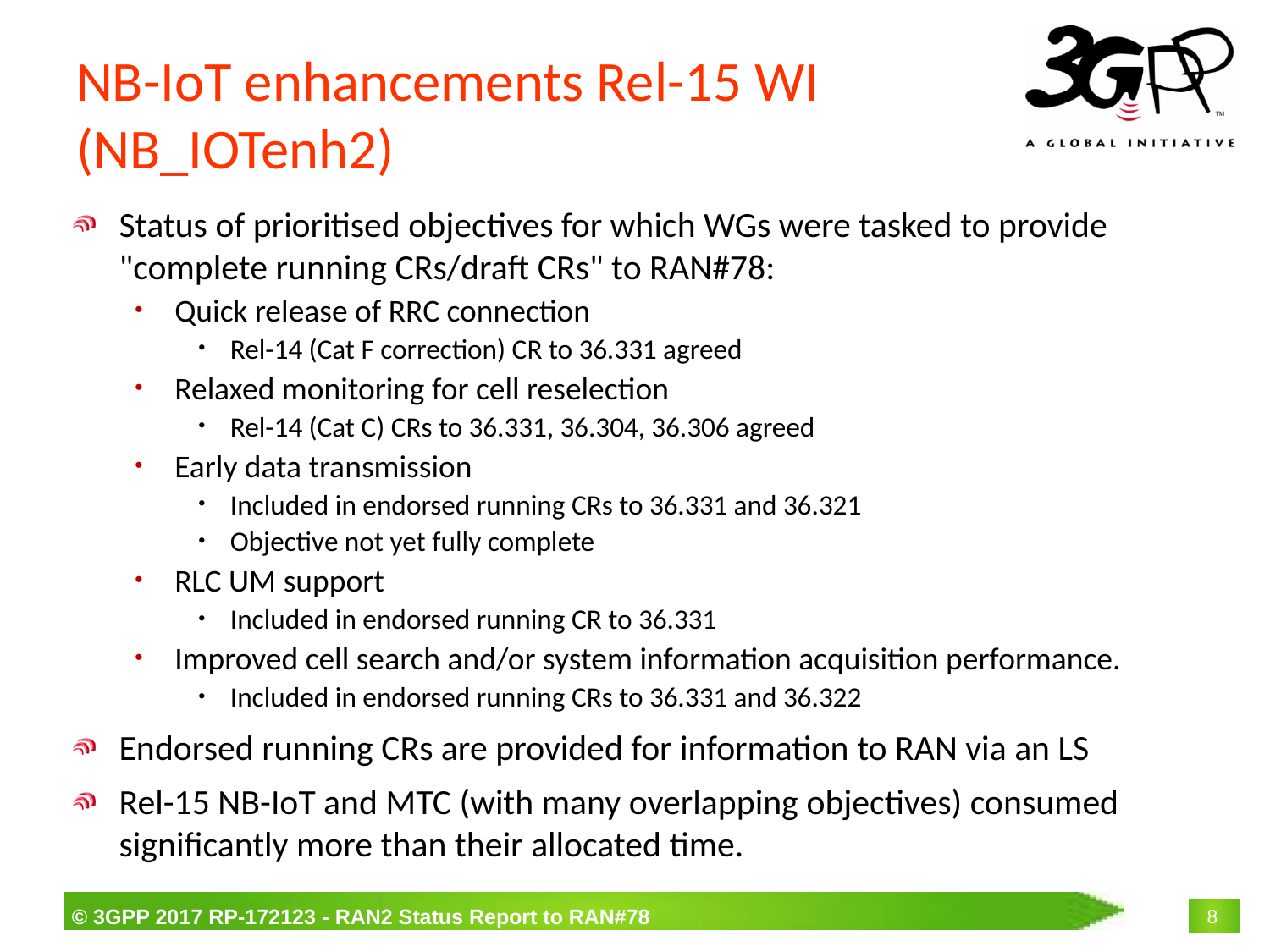

# NB-IoT enhancements Rel-15 WI (NB_IOTenh2)
Status of prioritised objectives for which WGs were tasked to provide "complete running CRs/draft CRs" to RAN#78:
Quick release of RRC connection
Rel-14 (Cat F correction) CR to 36.331 agreed
Relaxed monitoring for cell reselection
Rel-14 (Cat C) CRs to 36.331, 36.304, 36.306 agreed
Early data transmission
Included in endorsed running CRs to 36.331 and 36.321
Objective not yet fully complete
RLC UM support
Included in endorsed running CR to 36.331
Improved cell search and/or system information acquisition performance.
Included in endorsed running CRs to 36.331 and 36.322
Endorsed running CRs are provided for information to RAN via an LS
Rel-15 NB-IoT and MTC (with many overlapping objectives) consumed significantly more than their allocated time.